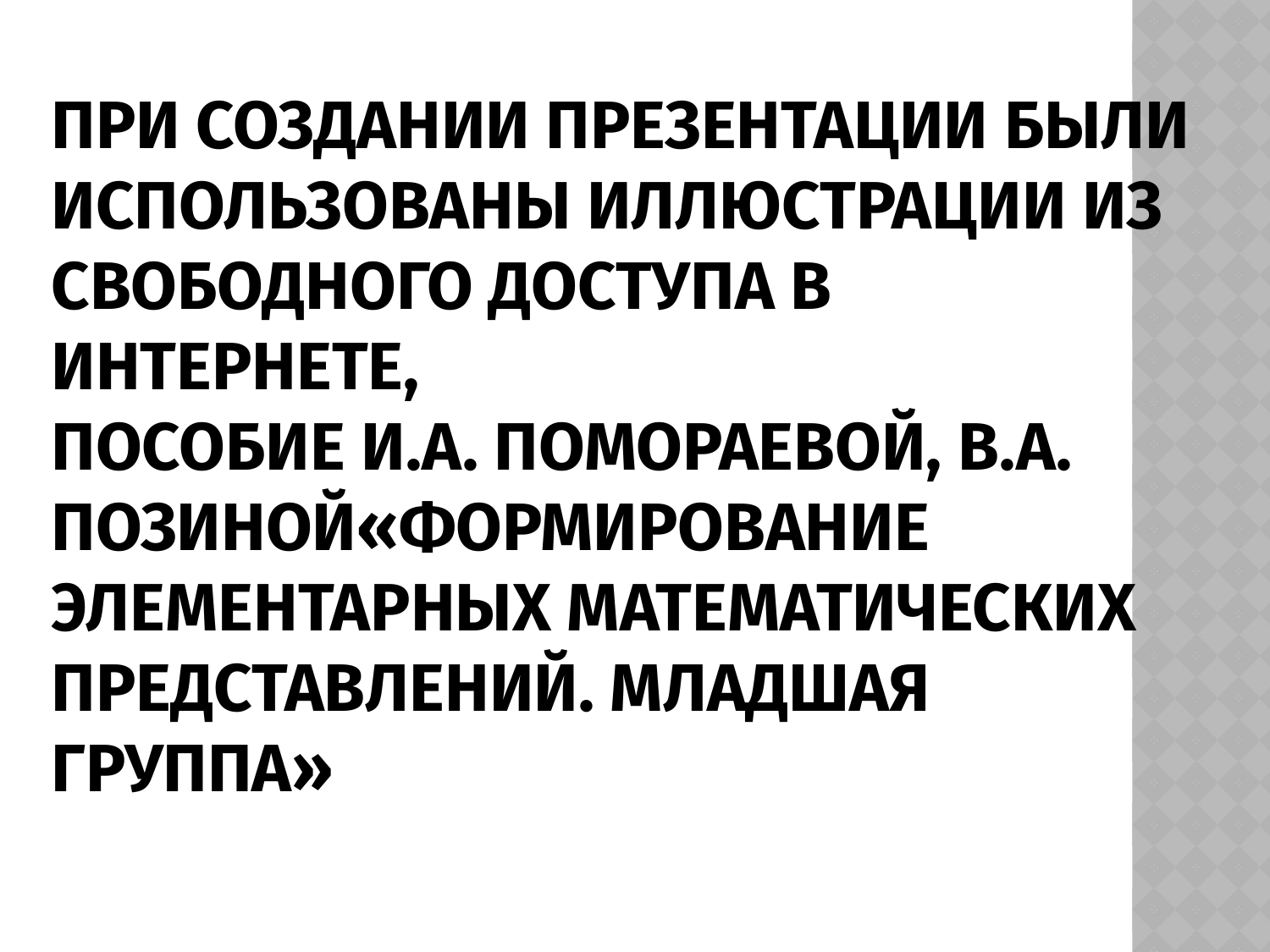

# При создании презентации были использованы иллюстрации из свободного доступа в интернете, пособие И.А. Помораевой, В.А. Позиной«Формирование элементарных математических представлений. Младшая группа»